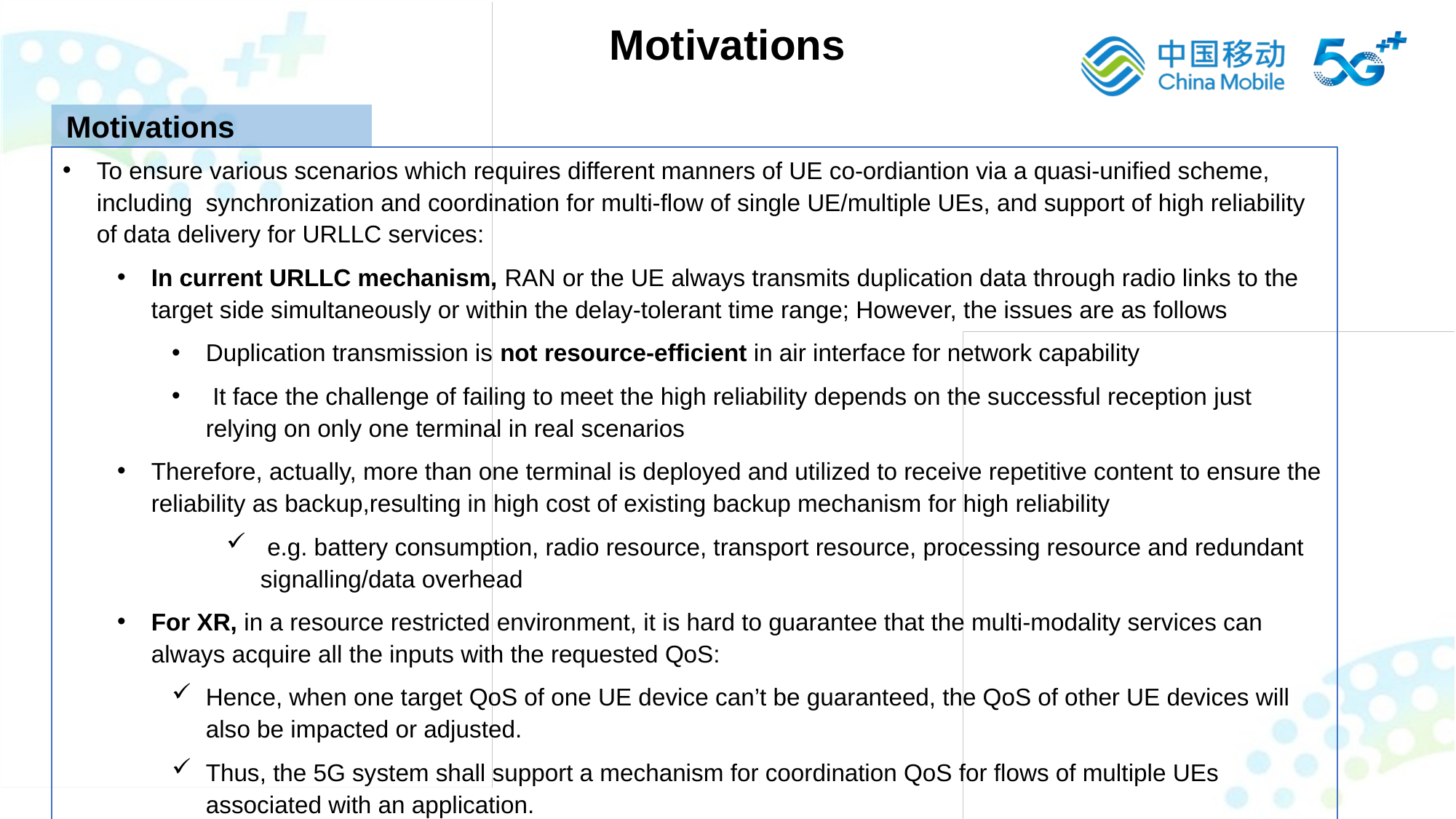

Motivations
Motivations

To ensure various scenarios which requires different manners of UE co-ordiantion via a quasi-unified scheme, including  synchronization and coordination for multi-flow of single UE/multiple UEs, and support of high reliability of data delivery for URLLC services:
In current URLLC mechanism, RAN or the UE always transmits duplication data through radio links to the target side simultaneously or within the delay-tolerant time range; However, the issues are as follows
Duplication transmission is not resource-efficient in air interface for network capability
 It face the challenge of failing to meet the high reliability depends on the successful reception just relying on only one terminal in real scenarios
Therefore, actually, more than one terminal is deployed and utilized to receive repetitive content to ensure the reliability as backup,resulting in high cost of existing backup mechanism for high reliability
 e.g. battery consumption, radio resource, transport resource, processing resource and redundant signalling/data overhead
For XR, in a resource restricted environment, it is hard to guarantee that the multi-modality services can always acquire all the inputs with the requested QoS:
Hence, when one target QoS of one UE device can’t be guaranteed, the QoS of other UE devices will also be impacted or adjusted.
Thus, the 5G system shall support a mechanism for coordination QoS for flows of multiple UEs associated with an application.